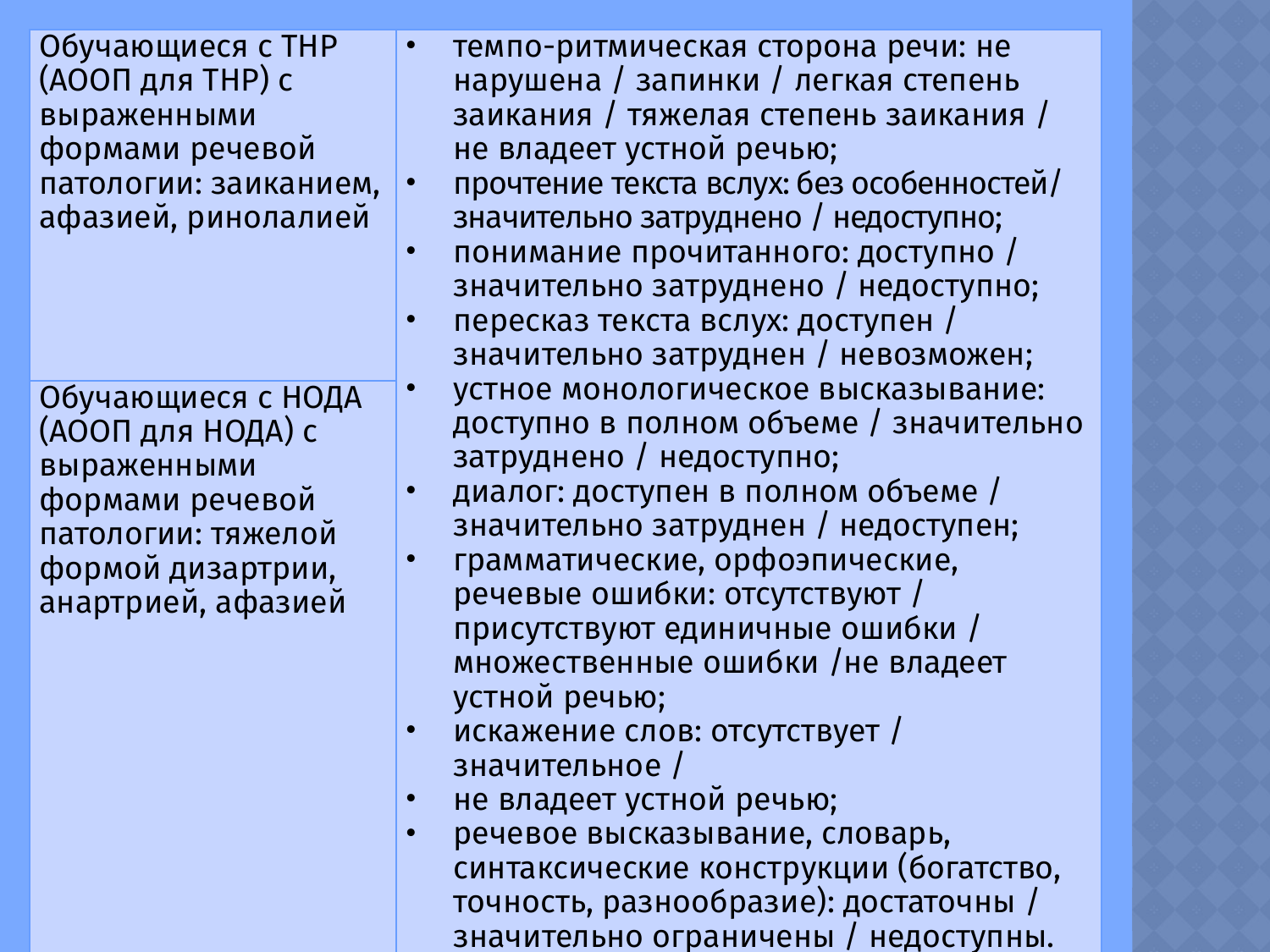

| Обучающиеся с ТНР (АООП для ТНР) с выраженными формами речевой патологии: заиканием, афазией, ринолалией | темпо-ритмическая сторона речи: не нарушена / запинки / легкая степень заикания / тяжелая степень заикания / не владеет устной речью; прочтение текста вслух: без особенностей/ значительно затруднено / недоступно; понимание прочитанного: доступно / значительно затруднено / недоступно; пересказ текста вслух: доступен / значительно затруднен / невозможен; устное монологическое высказывание: доступно в полном объеме / значительно затруднено / недоступно; диалог: доступен в полном объеме / значительно затруднен / недоступен; грамматические, орфоэпические, речевые ошибки: отсутствуют / присутствуют единичные ошибки / множественные ошибки /не владеет устной речью; искажение слов: отсутствует / значительное / не владеет устной речью; речевое высказывание, словарь, синтаксические конструкции (богатство, точность, разнообразие): достаточны / значительно ограничены / недоступны. |
| --- | --- |
| Обучающиеся с НОДА (АООП для НОДА) с выраженными формами речевой патологии: тяжелой формой дизартрии, анартрией, афазией |  |